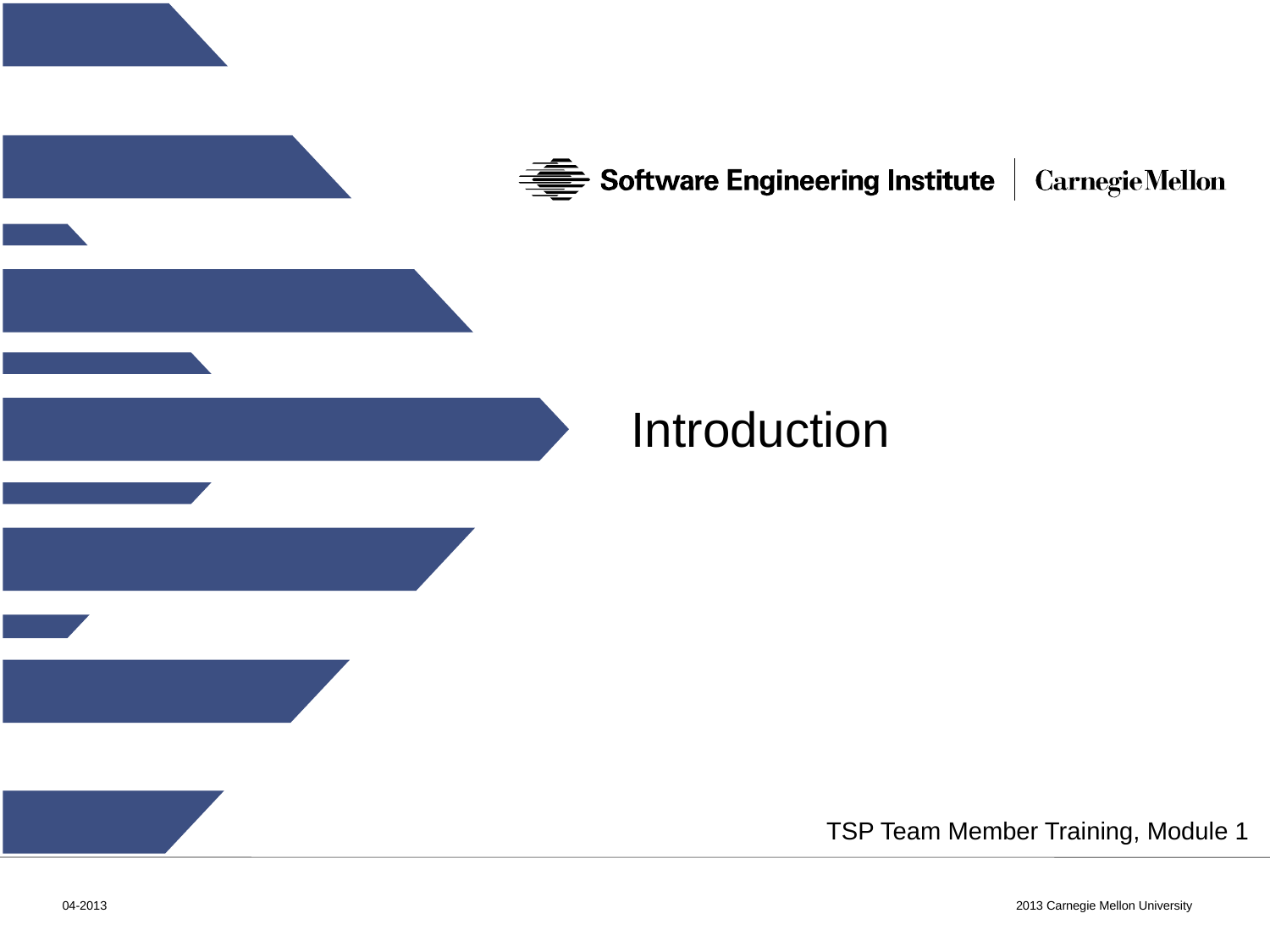

Introduction
TSP Team Member Training, Module 1
04-2013